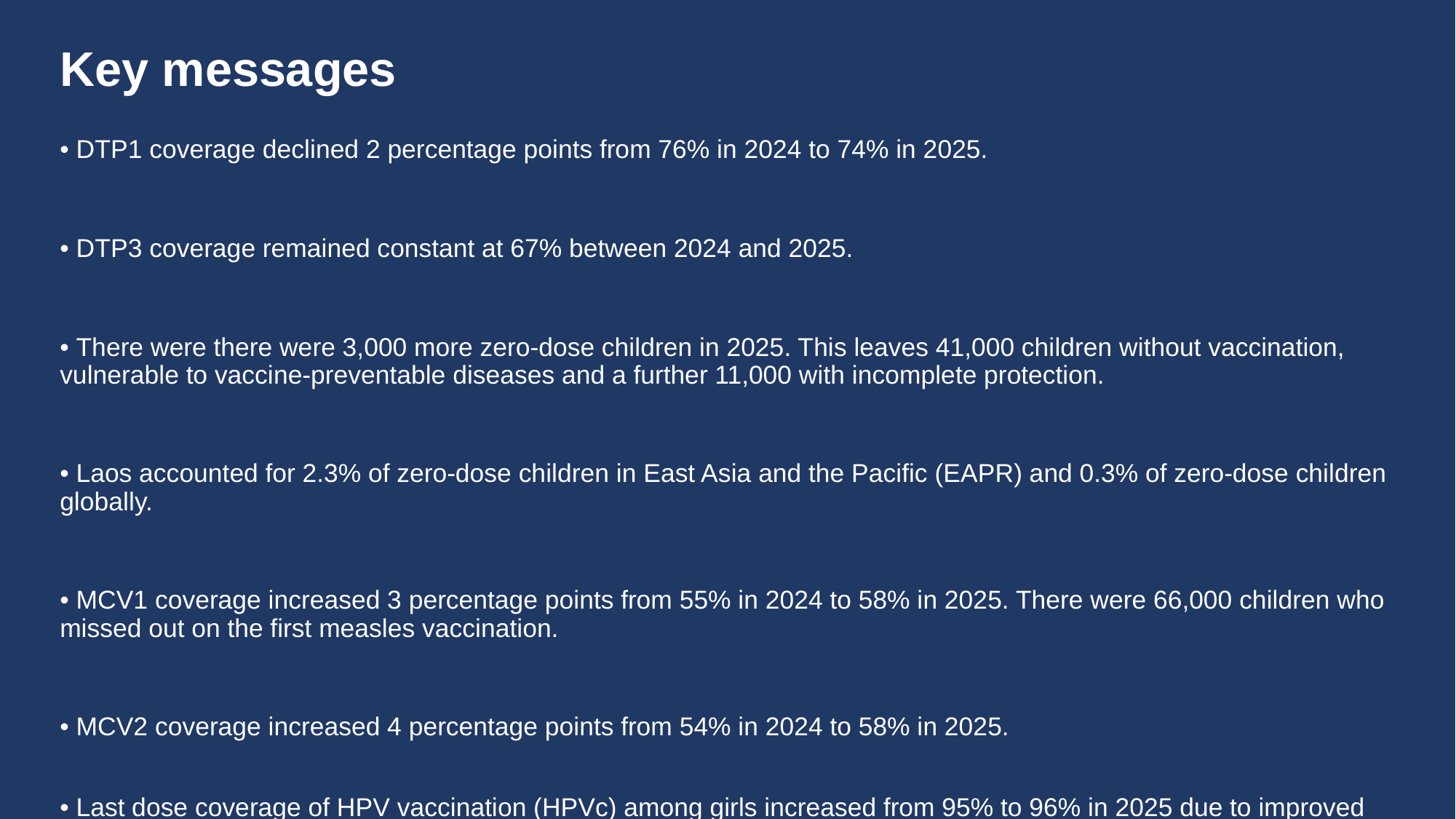

# Key messages
• DTP1 coverage declined 2 percentage points from 76% in 2024 to 74% in 2025.

• DTP3 coverage remained constant at 67% between 2024 and 2025.

• There were there were 3,000 more zero-dose children in 2025. This leaves 41,000 children without vaccination, vulnerable to vaccine-preventable diseases and a further 11,000 with incomplete protection.

• Laos accounted for 2.3% of zero-dose children in East Asia and the Pacific (EAPR) and 0.3% of zero-dose children globally.

• MCV1 coverage increased 3 percentage points from 55% in 2024 to 58% in 2025. There were 66,000 children who missed out on the first measles vaccination.

• MCV2 coverage increased 4 percentage points from 54% in 2024 to 58% in 2025.

• Last dose coverage of HPV vaccination (HPVc) among girls increased from 95% to 96% in 2025 due to improved programme performance.